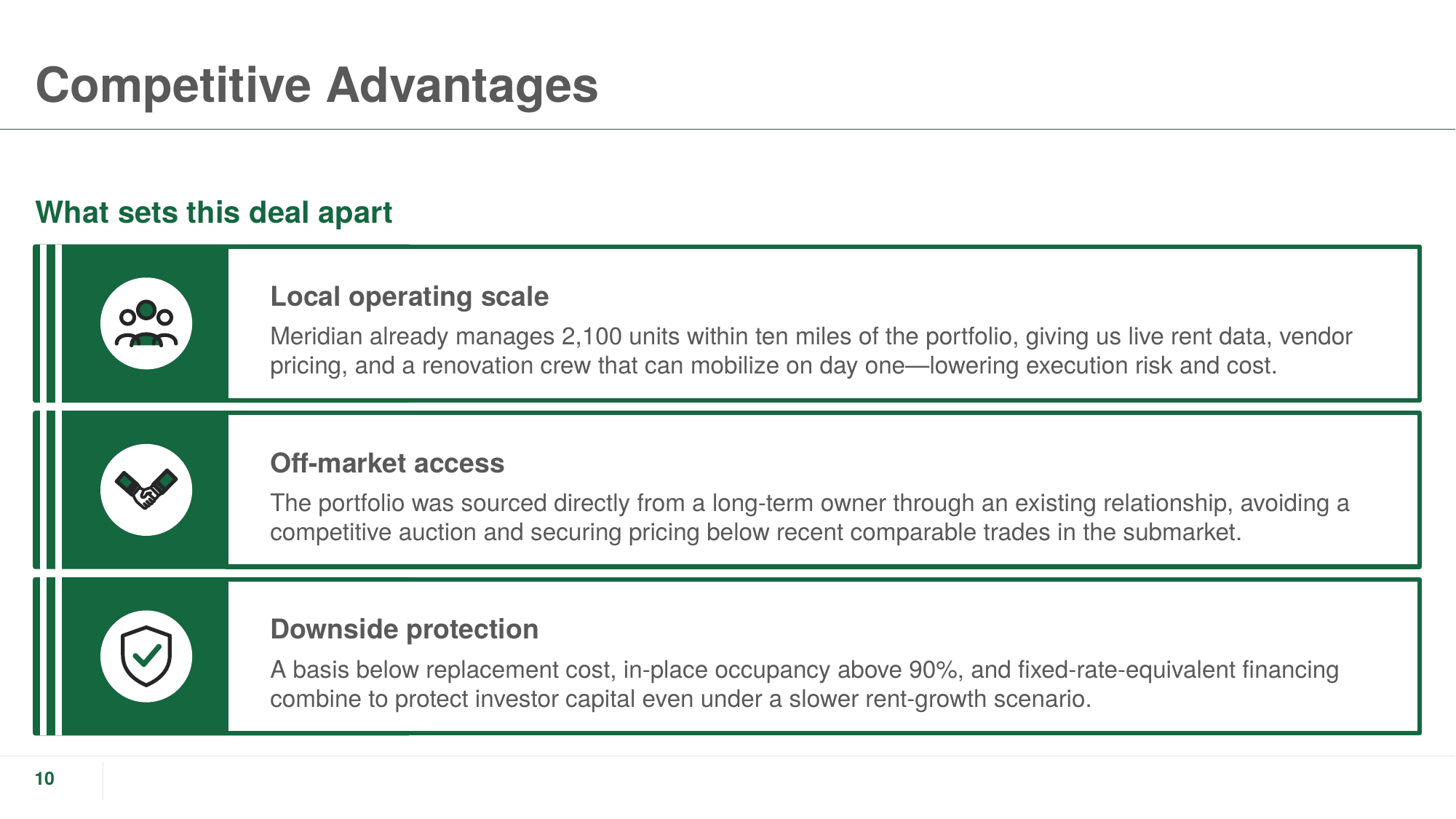

# Competitive Advantages
What sets this deal apart

Local operating scale
Meridian already manages 2,100 units within ten miles of the portfolio, giving us live rent data, vendor pricing, and a renovation crew that can mobilize on day one—lowering execution risk and cost.

Off-market access
The portfolio was sourced directly from a long-term owner through an existing relationship, avoiding a competitive auction and securing pricing below recent comparable trades in the submarket.

Downside protection
A basis below replacement cost, in-place occupancy above 90%, and fixed-rate-equivalent financing combine to protect investor capital even under a slower rent-growth scenario.

10